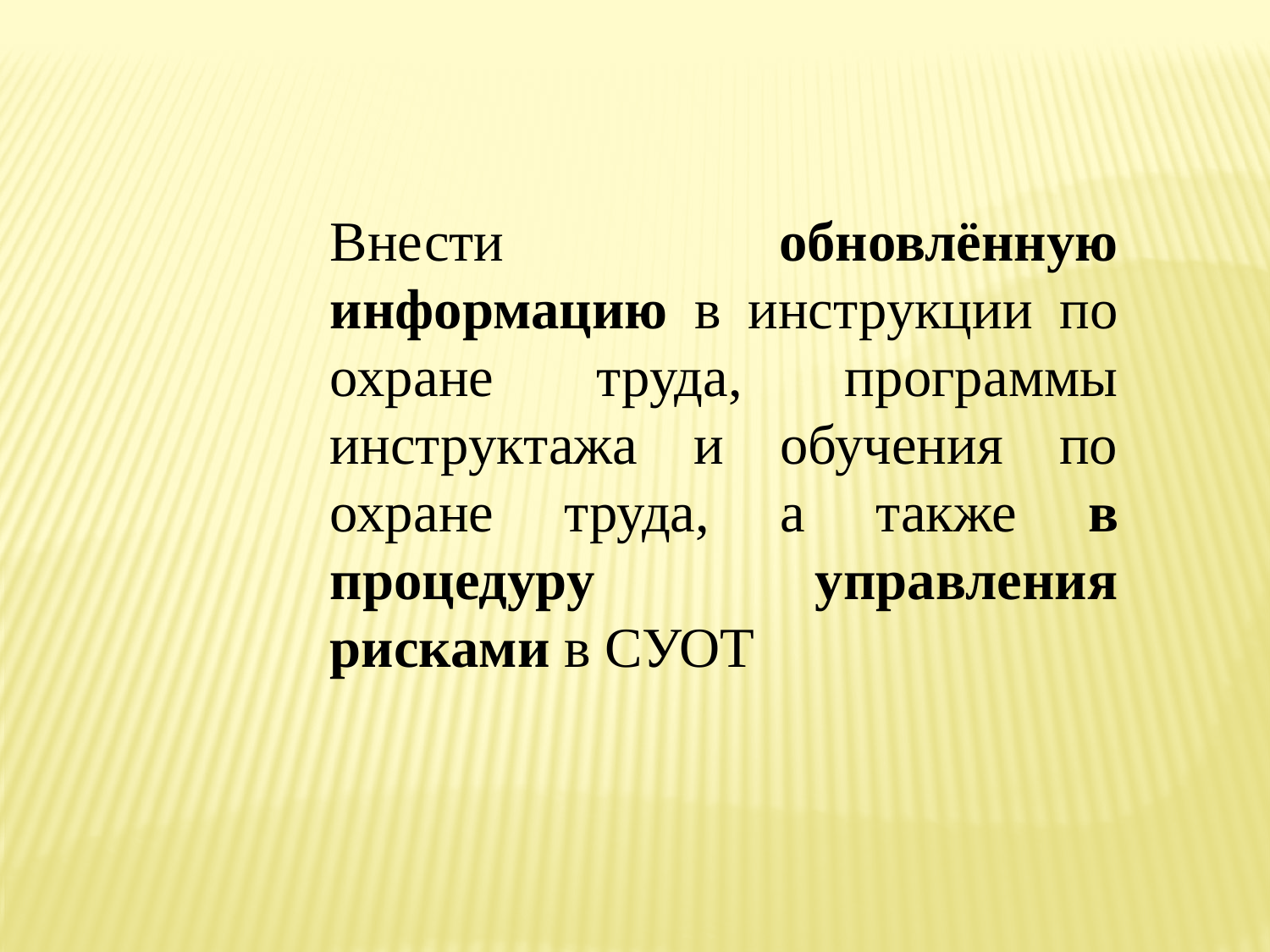

Внести обновлённую информацию в инструкции по охране труда, программы инструктажа и обучения по охране труда, а также в процедуру управления рисками в СУОТ